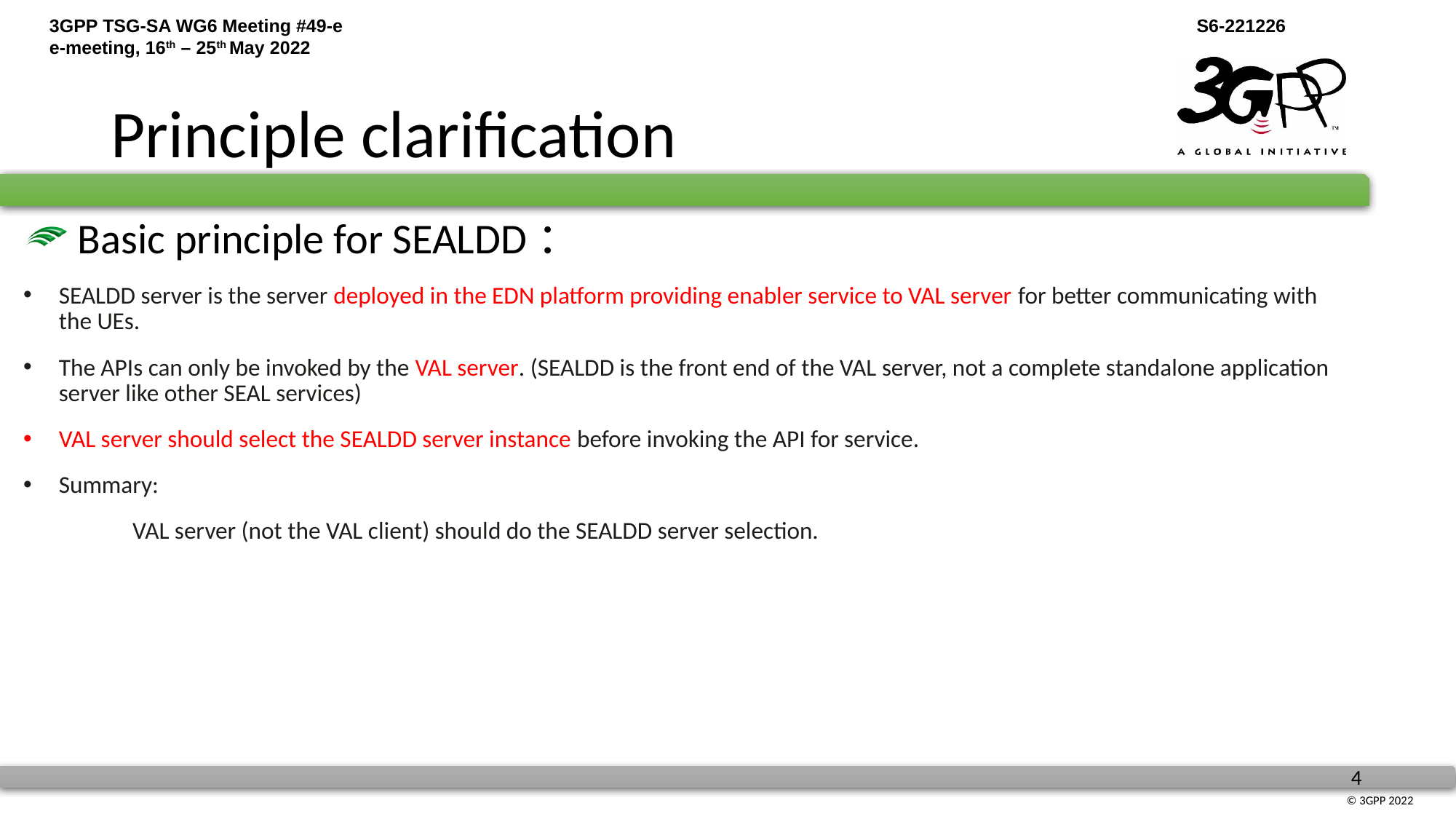

# Principle clarification
 Basic principle for SEALDD：
SEALDD server is the server deployed in the EDN platform providing enabler service to VAL server for better communicating with the UEs.
The APIs can only be invoked by the VAL server. (SEALDD is the front end of the VAL server, not a complete standalone application server like other SEAL services)
VAL server should select the SEALDD server instance before invoking the API for service.
Summary:
	VAL server (not the VAL client) should do the SEALDD server selection.